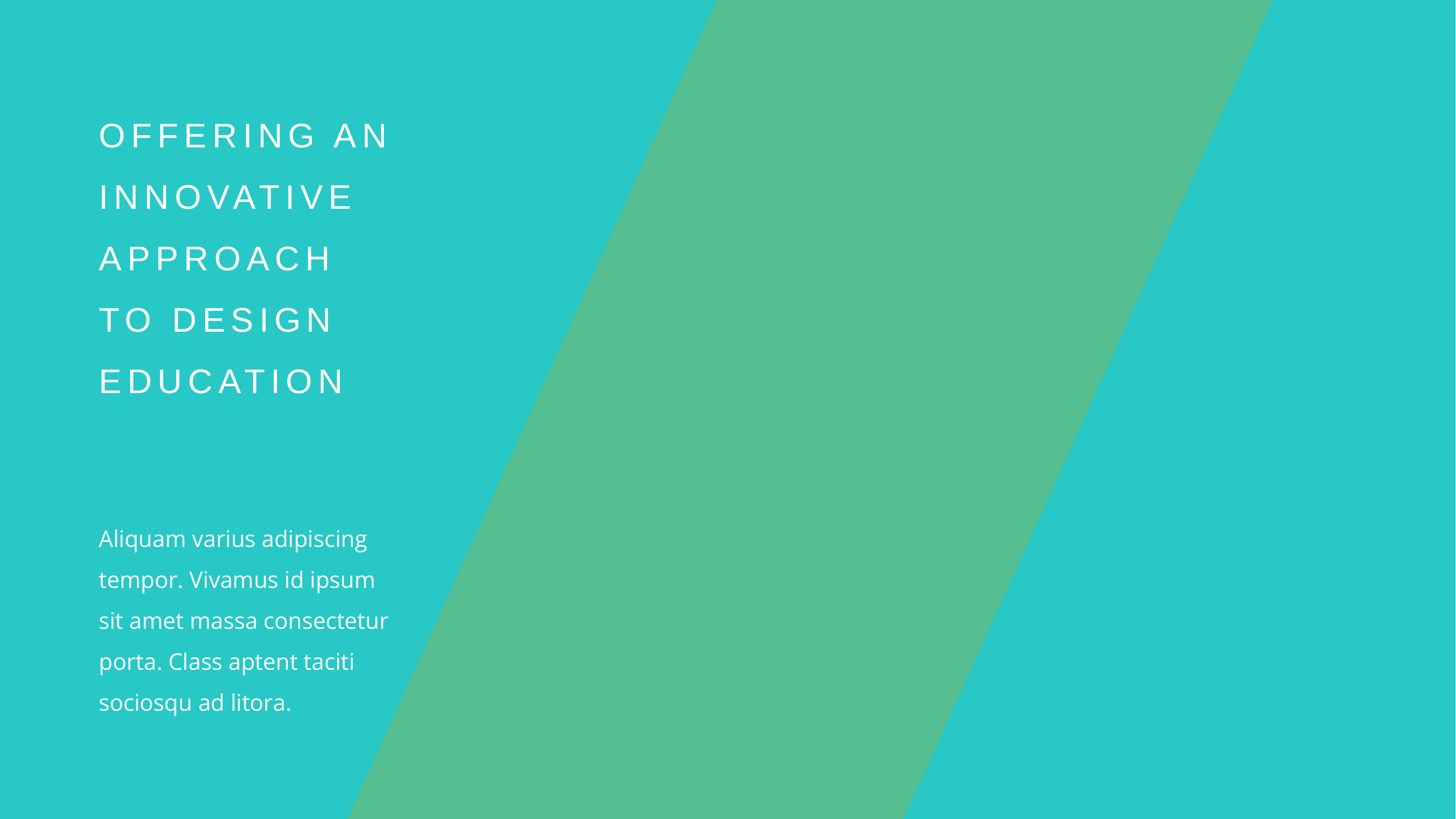

OFFERING AN INNOVATIVE APPROACH TO DESIGN EDUCATION
Aliquam varius adipiscing tempor. Vivamus id ipsum sit amet massa consectetur porta. Class aptent taciti sociosqu ad litora.